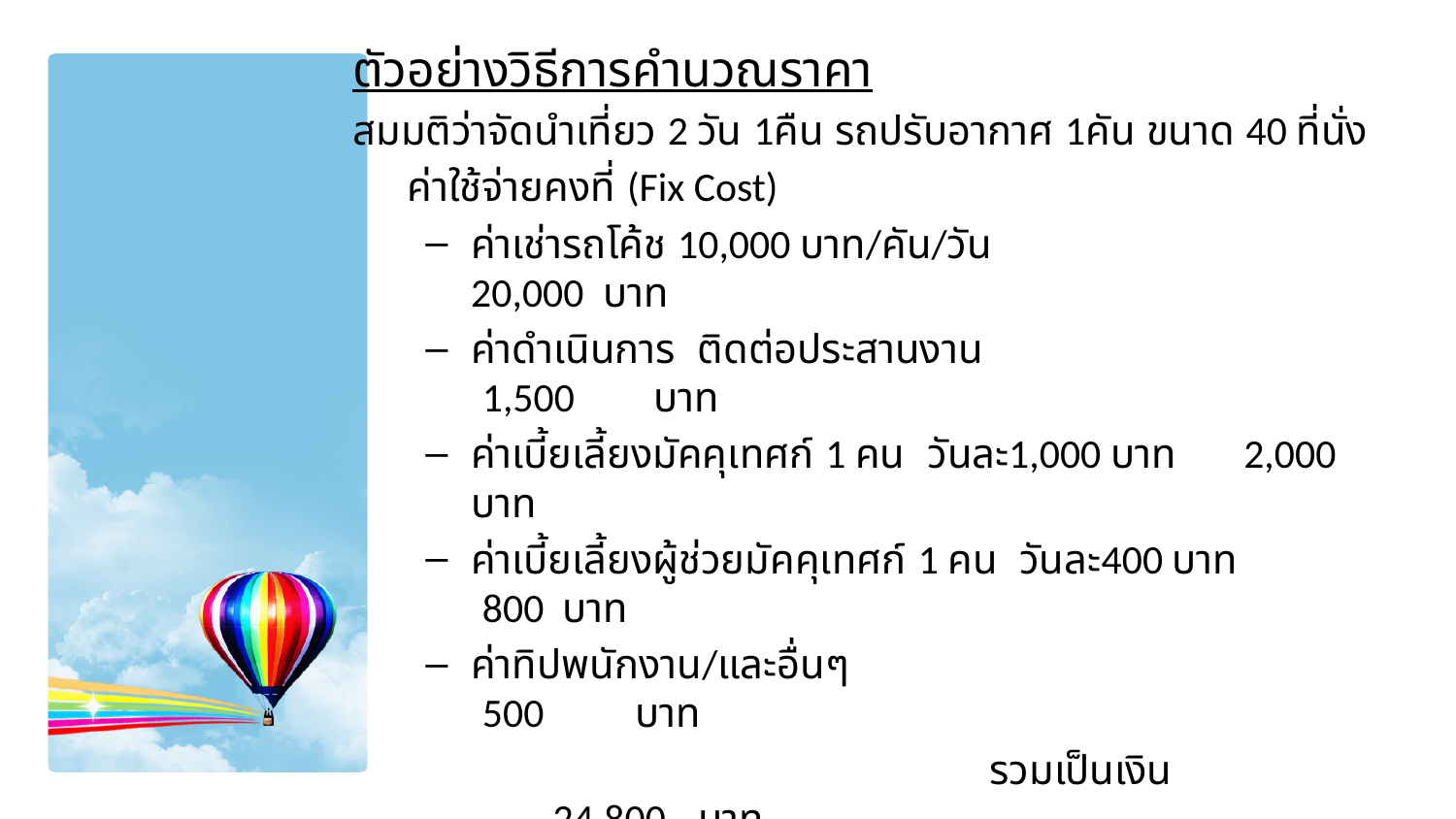

ตัวอย่างวิธีการคำนวณราคา
สมมติว่าจัดนำเที่ยว 2 วัน 1คืน รถปรับอากาศ 1คัน ขนาด 40 ที่นั่ง
	ค่าใช้จ่ายคงที่ (Fix Cost)
ค่าเช่ารถโค้ช 10,000 บาท/คัน/วัน		                  20,000  บาท
ค่าดำเนินการ  ติดต่อประสานงาน			    1,500	    บาท
ค่าเบี้ยเลี้ยงมัคคุเทศก์ 1 คน  วันละ1,000 บาท	    2,000	 บาท
ค่าเบี้ยเลี้ยงผู้ช่วยมัคคุเทศก์ 1 คน  วันละ400 บาท	       800  บาท
ค่าทิปพนักงาน/และอื่นๆ				       500	  บาท
					รวมเป็นเงิน		24,800	บาท

#